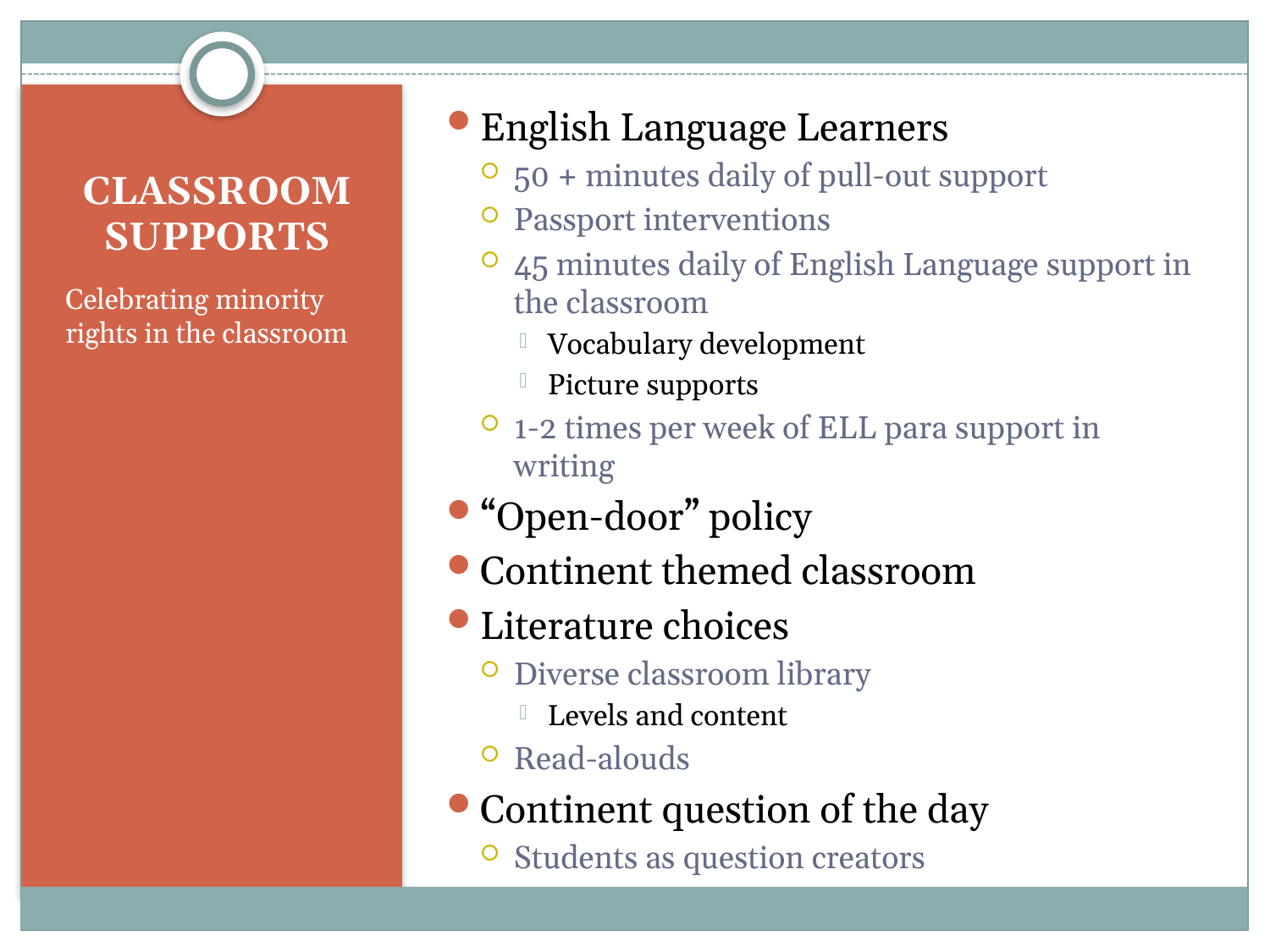

English Language Learners
50 + minutes daily of pull-out support
Passport interventions
45 minutes daily of English Language support in the classroom
Vocabulary development
Picture supports
1-2 times per week of ELL para support in writing
“Open-door” policy
Continent themed classroom
Literature choices
Diverse classroom library
Levels and content
Read-alouds
Continent question of the day
Students as question creators
# CLASSROOM SUPPORTS
Celebrating minority rights in the classroom